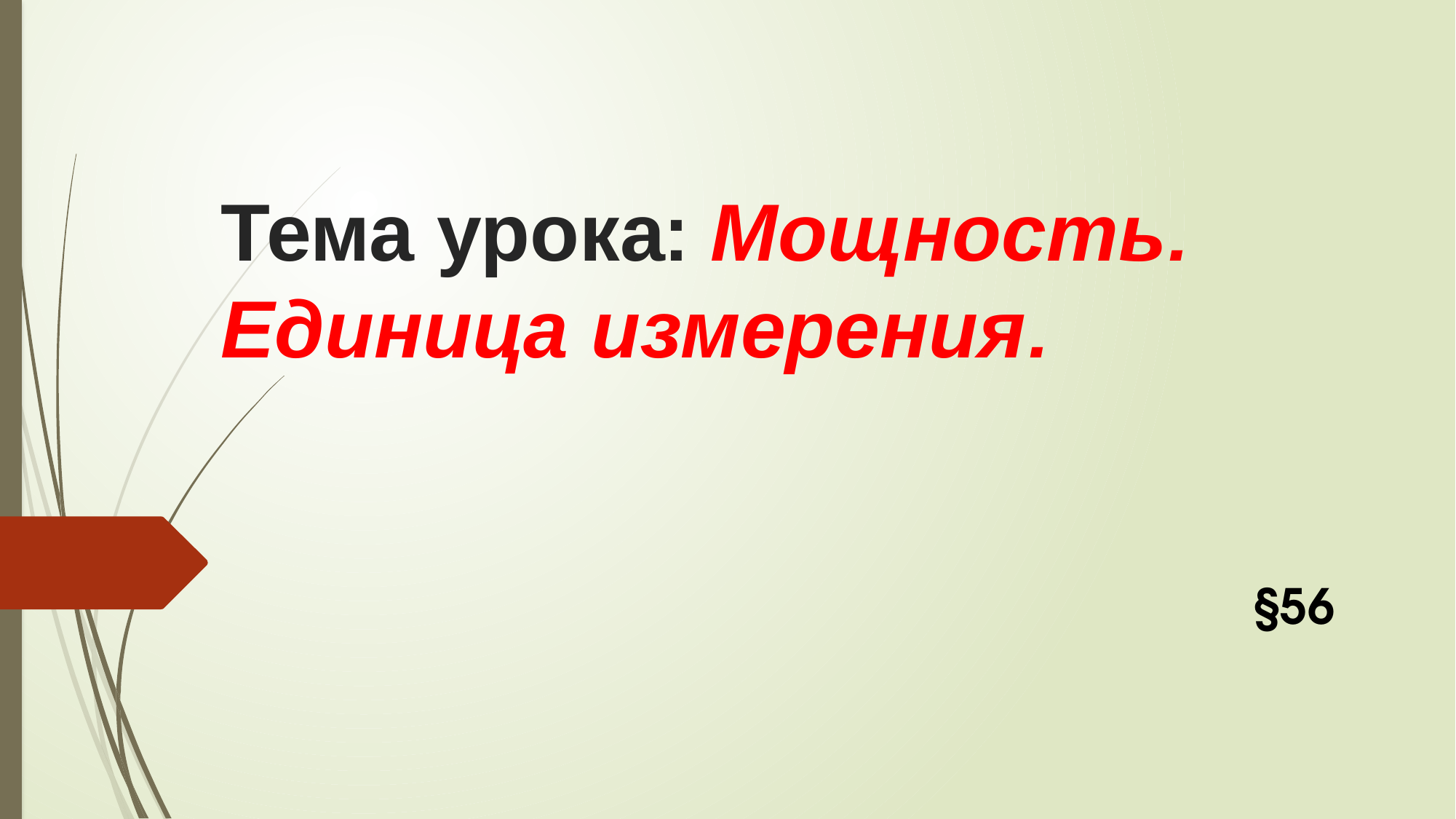

# Тема урока: Мощность. Единица измерения.
§56